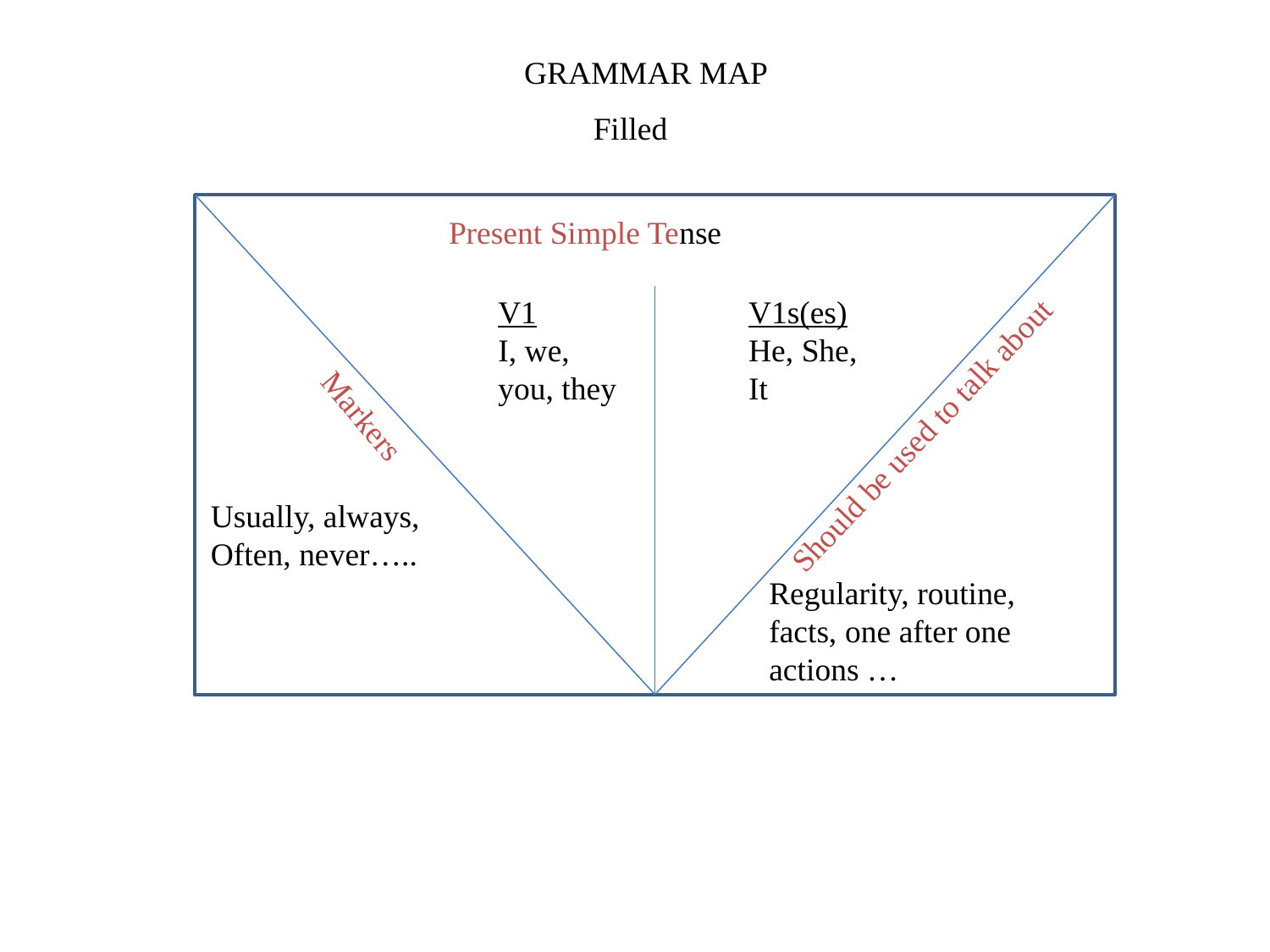

GRAMMAR MAP
Filled

Present Simple Tense
V1
I, we,
you, they
V1s(es)
He, She,
It
               Markers
               Should be used to talk about
Usually, always,
Often, never…..
Regularity, routine,
facts, one after one actions …